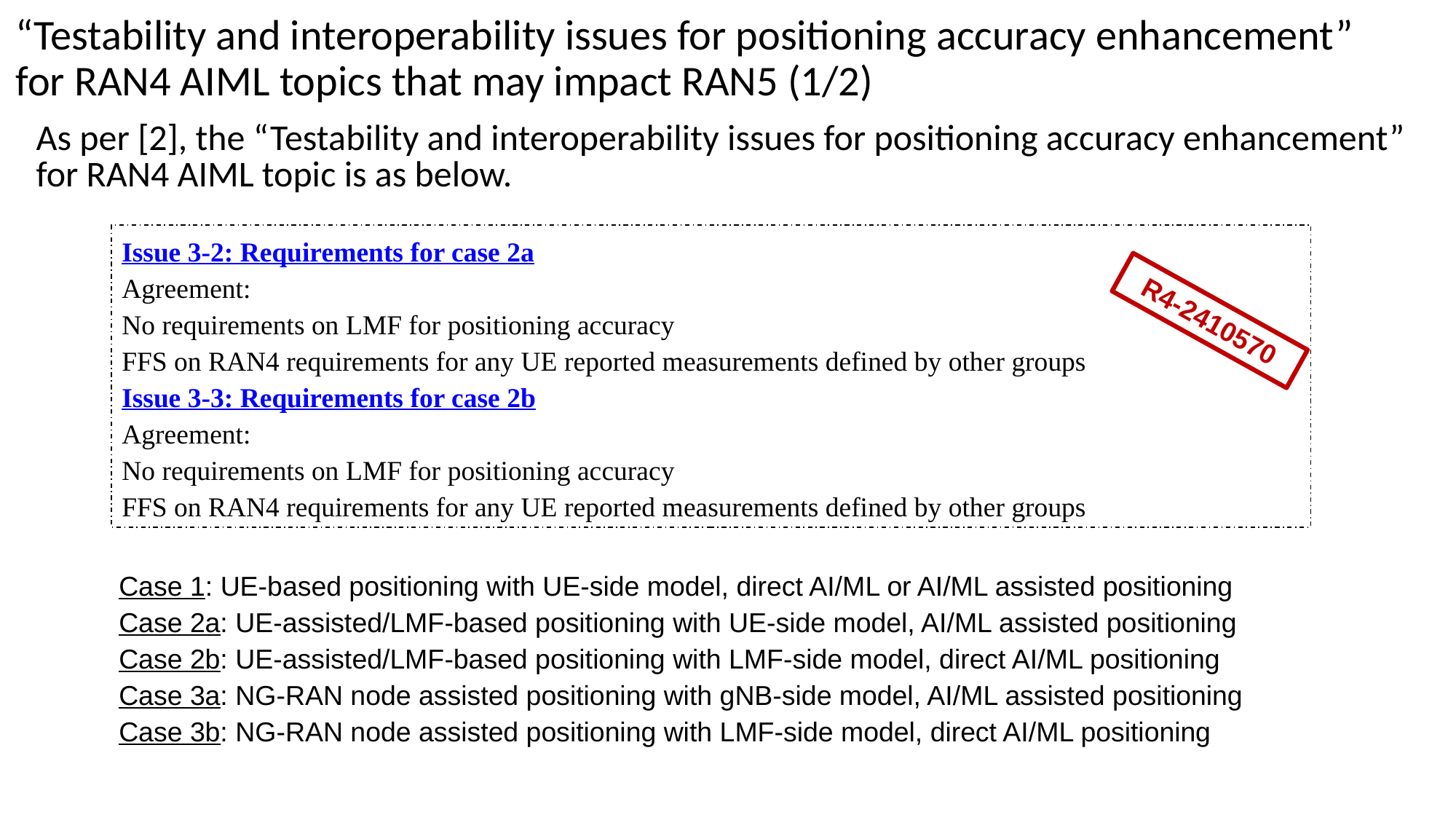

# “Testability and interoperability issues for positioning accuracy enhancement” for RAN4 AIML topics that may impact RAN5 (1/2)
As per [2], the “Testability and interoperability issues for positioning accuracy enhancement” for RAN4 AIML topic is as below.
Issue 3-2: Requirements for case 2a
Agreement:
No requirements on LMF for positioning accuracy
FFS on RAN4 requirements for any UE reported measurements defined by other groups
Issue 3-3: Requirements for case 2b
Agreement:
No requirements on LMF for positioning accuracy
FFS on RAN4 requirements for any UE reported measurements defined by other groups
R4-2410570
Case 1: UE-based positioning with UE-side model, direct AI/ML or AI/ML assisted positioning
Case 2a: UE-assisted/LMF-based positioning with UE-side model, AI/ML assisted positioning
Case 2b: UE-assisted/LMF-based positioning with LMF-side model, direct AI/ML positioning
Case 3a: NG-RAN node assisted positioning with gNB-side model, AI/ML assisted positioning
Case 3b: NG-RAN node assisted positioning with LMF-side model, direct AI/ML positioning